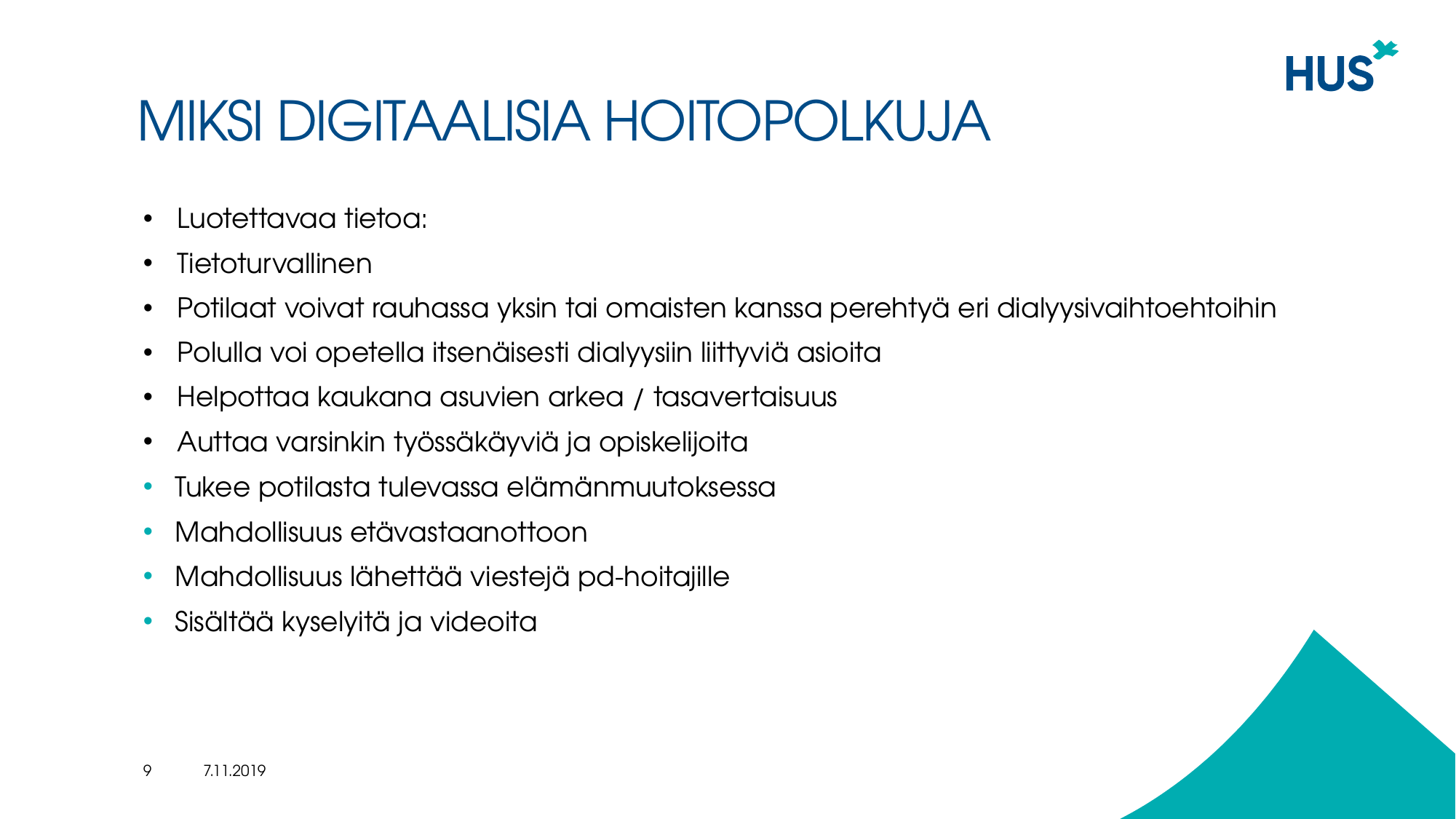

# MIKSI DIGITAALISIA HOITOPOLKUJA
Luotettavaa tietoa:
Tietoturvallinen
Potilaat voivat rauhassa yksin tai omaisten kanssa perehtyä eri dialyysivaihtoehtoihin
Polulla voi opetella itsenäisesti dialyysiin liittyviä asioita
Helpottaa kaukana asuvien arkea / tasavertaisuus
Auttaa varsinkin työssäkäyviä ja opiskelijoita
Tukee potilasta tulevassa elämänmuutoksessa
Mahdollisuus etävastaanottoon
Mahdollisuus lähettää viestejä pd-hoitajille
Sisältää kyselyitä ja videoita

9
7.11.2019